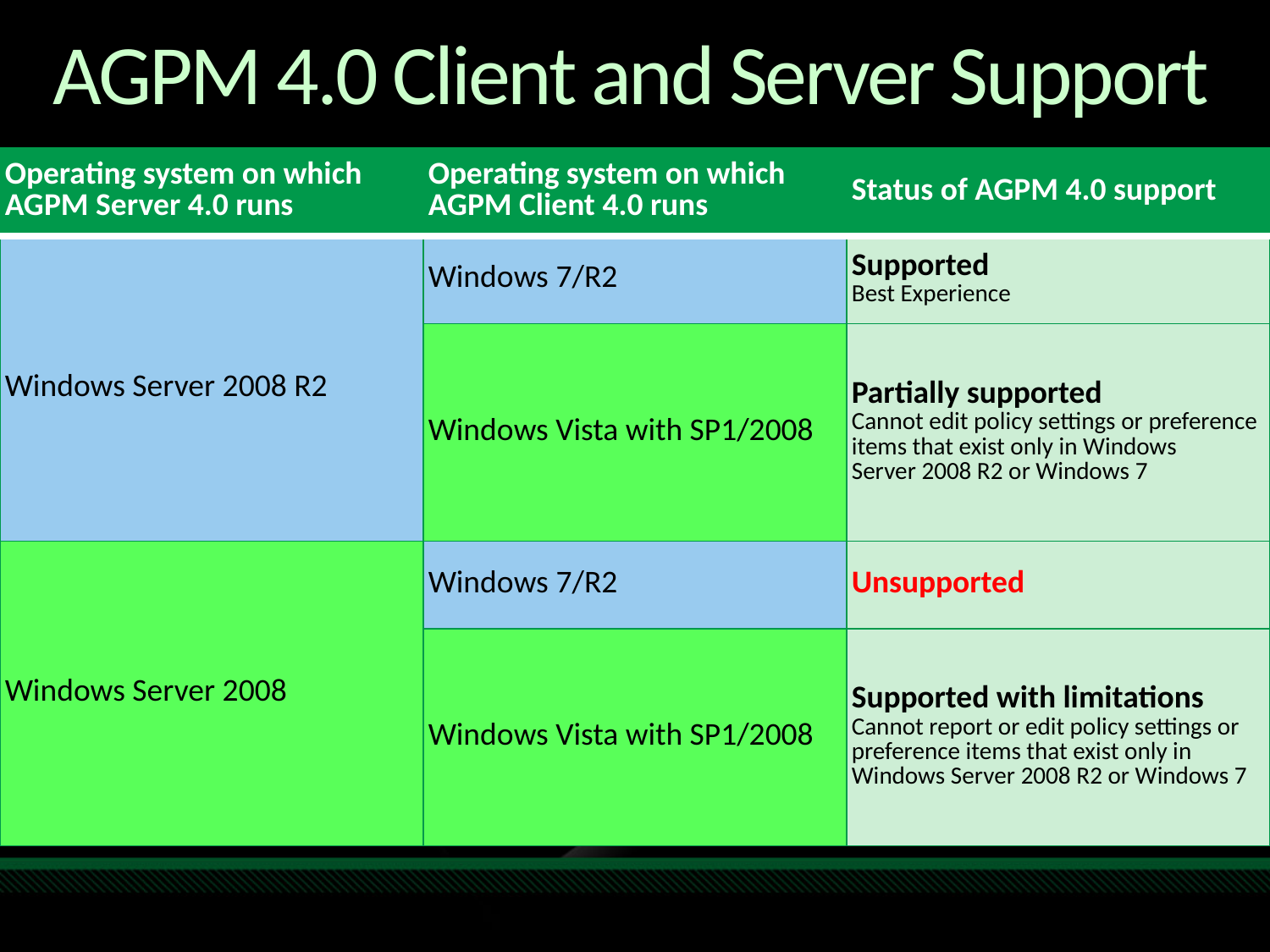

# AGPM 4.0 Client and Server Support
| Operating system on which AGPM Server 4.0 runs | Operating system on which AGPM Client 4.0 runs | Status of AGPM 4.0 support |
| --- | --- | --- |
| Windows Server 2008 R2 | Windows 7/R2 | Supported Best Experience |
|  | Windows Vista with SP1/2008 | Partially supported Cannot edit policy settings or preference items that exist only in Windows Server 2008 R2 or Windows 7 |
| Windows Server 2008 | Windows 7/R2 | Unsupported |
|  | Windows Vista with SP1/2008 | Supported with limitations Cannot report or edit policy settings or preference items that exist only in Windows Server 2008 R2 or Windows 7 |